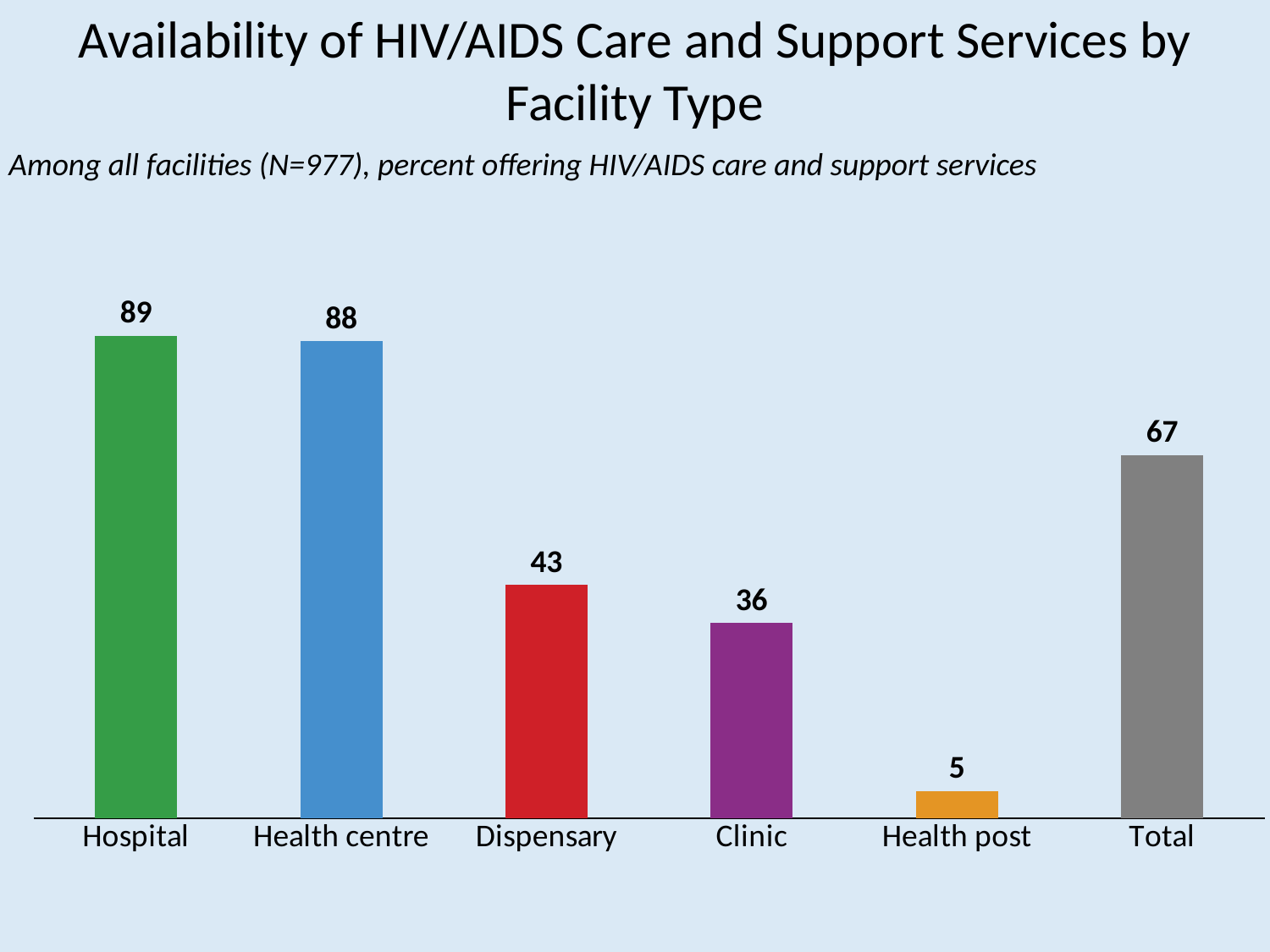

Availability of HIV/AIDS Care and Support Services by Facility Type
Among all facilities (N=977), percent offering HIV/AIDS care and support services

### Chart

| Category | HIV CSS |
|---|---|
| Hospital | 89.0 |
| Health centre | 88.0 |
| Dispensary | 43.0 |
| Clinic | 36.0 |
| Health post | 5.0 |
| Total | 67.0 |